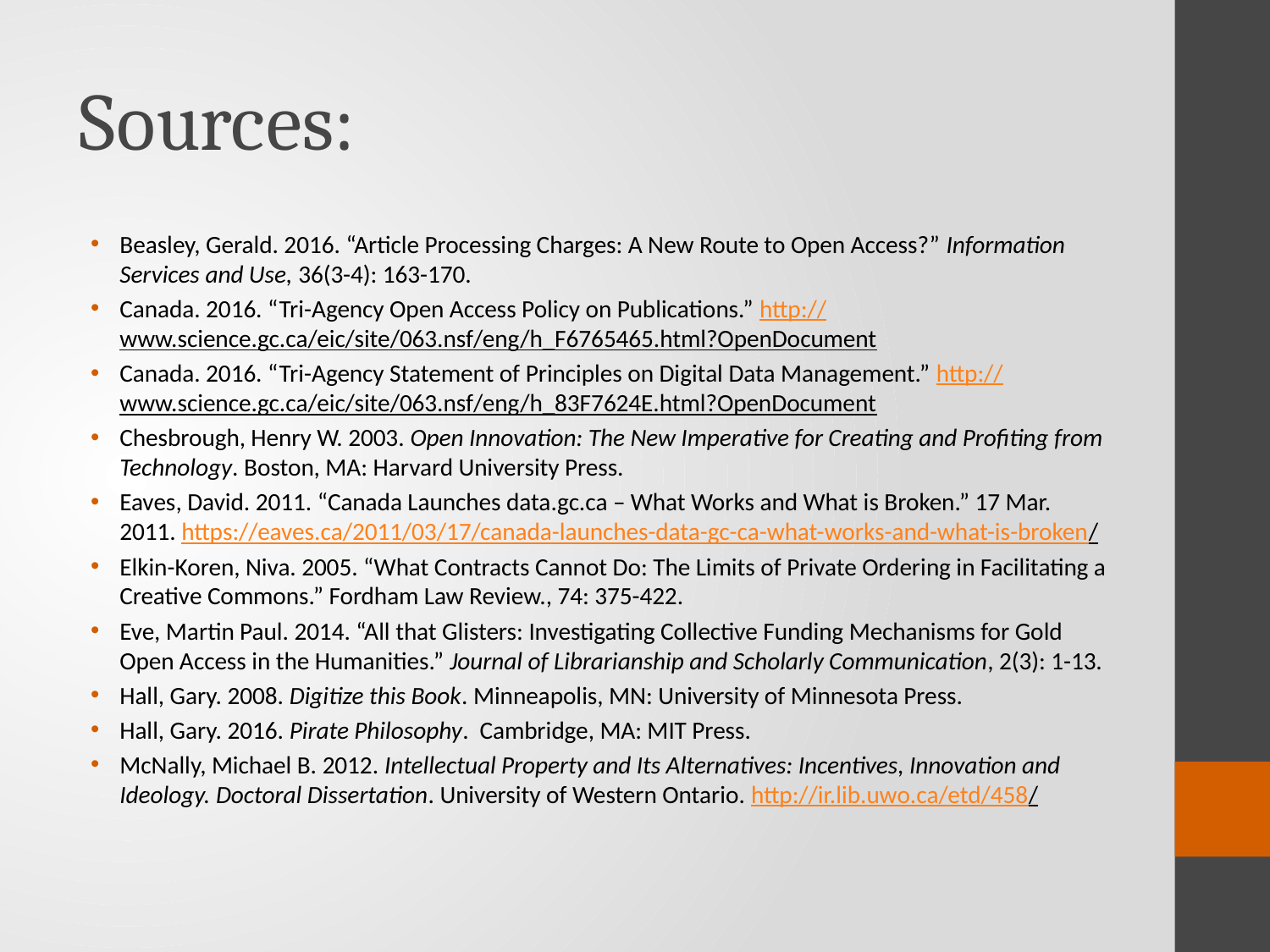

# Sources:
Beasley, Gerald. 2016. “Article Processing Charges: A New Route to Open Access?” Information Services and Use, 36(3-4): 163-170.
Canada. 2016. “Tri-Agency Open Access Policy on Publications.” http://www.science.gc.ca/eic/site/063.nsf/eng/h_F6765465.html?OpenDocument
Canada. 2016. “Tri-Agency Statement of Principles on Digital Data Management.” http://www.science.gc.ca/eic/site/063.nsf/eng/h_83F7624E.html?OpenDocument
Chesbrough, Henry W. 2003. Open Innovation: The New Imperative for Creating and Profiting from Technology. Boston, MA: Harvard University Press.
Eaves, David. 2011. “Canada Launches data.gc.ca – What Works and What is Broken.” 17 Mar. 2011. https://eaves.ca/2011/03/17/canada-launches-data-gc-ca-what-works-and-what-is-broken/
Elkin-Koren, Niva. 2005. “What Contracts Cannot Do: The Limits of Private Ordering in Facilitating a Creative Commons.” Fordham Law Review., 74: 375-422.
Eve, Martin Paul. 2014. “All that Glisters: Investigating Collective Funding Mechanisms for Gold Open Access in the Humanities.” Journal of Librarianship and Scholarly Communication, 2(3): 1-13.
Hall, Gary. 2008. Digitize this Book. Minneapolis, MN: University of Minnesota Press.
Hall, Gary. 2016. Pirate Philosophy.  Cambridge, MA: MIT Press.
McNally, Michael B. 2012. Intellectual Property and Its Alternatives: Incentives, Innovation and Ideology. Doctoral Dissertation. University of Western Ontario. http://ir.lib.uwo.ca/etd/458/